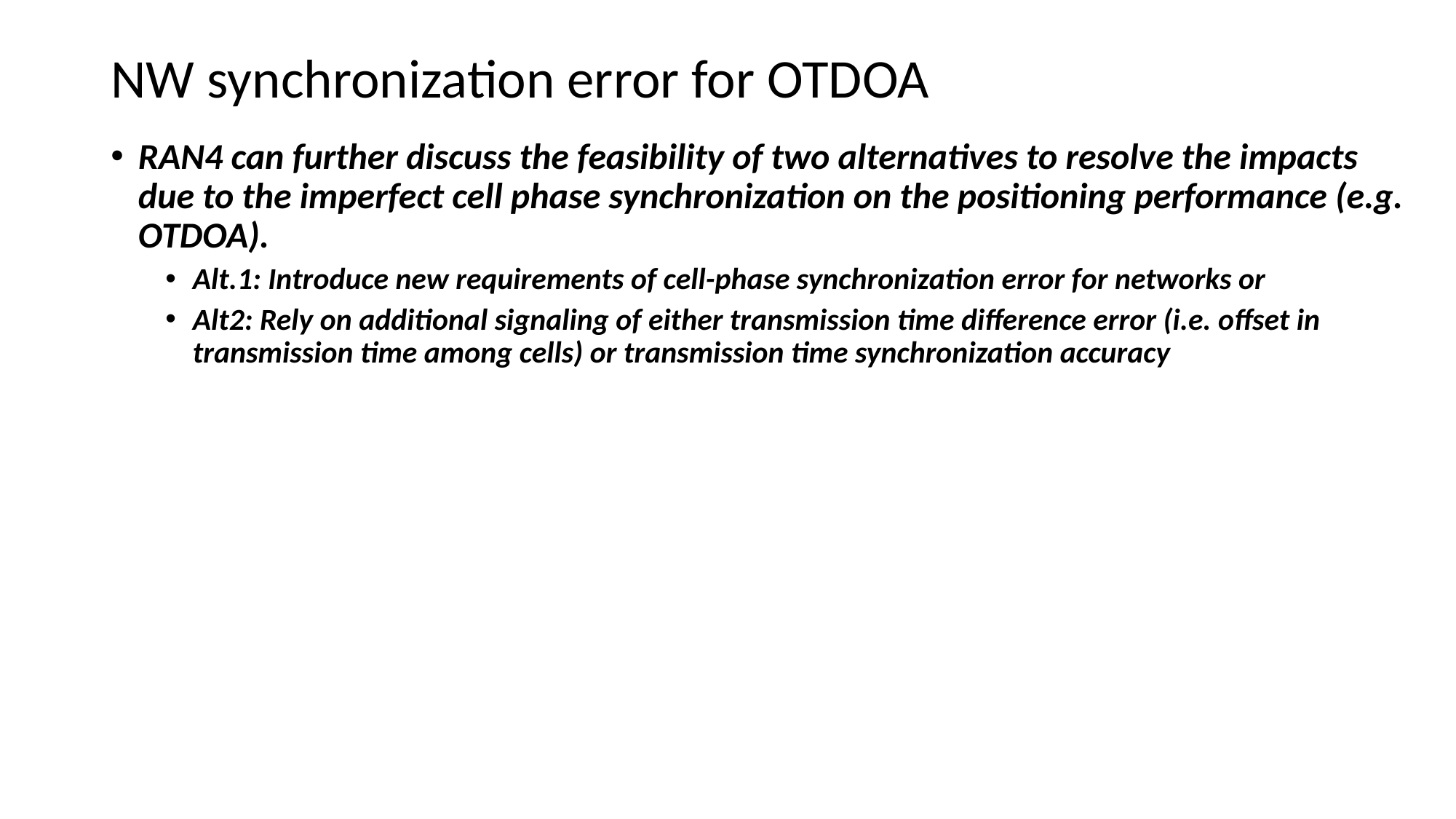

# NW synchronization error for OTDOA
RAN4 can further discuss the feasibility of two alternatives to resolve the impacts due to the imperfect cell phase synchronization on the positioning performance (e.g. OTDOA).
Alt.1: Introduce new requirements of cell-phase synchronization error for networks or
Alt2: Rely on additional signaling of either transmission time difference error (i.e. offset in transmission time among cells) or transmission time synchronization accuracy